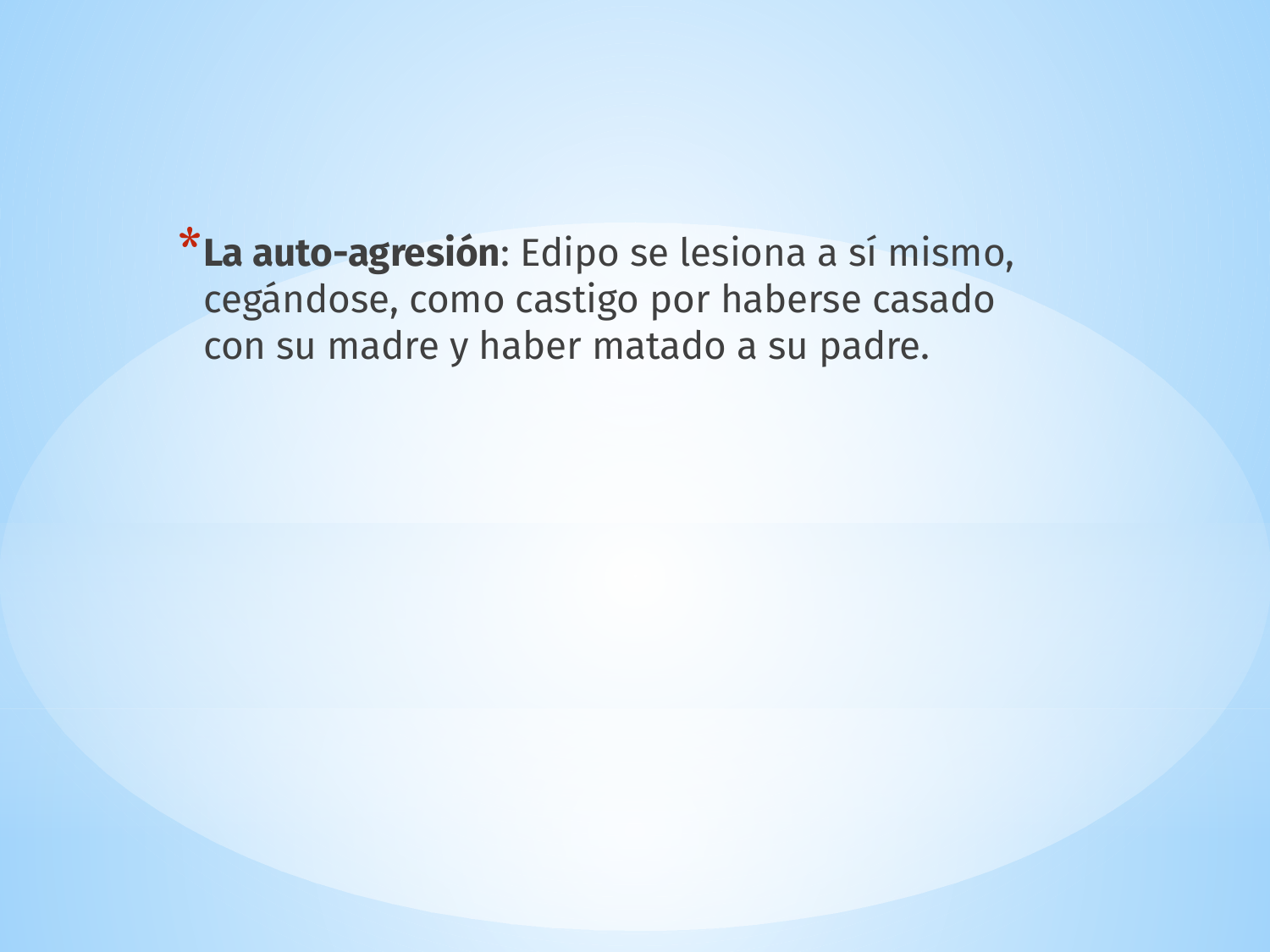

La auto-agresión: Edipo se lesiona a sí mismo, cegándose, como castigo por haberse casado con su madre y haber matado a su padre.
#